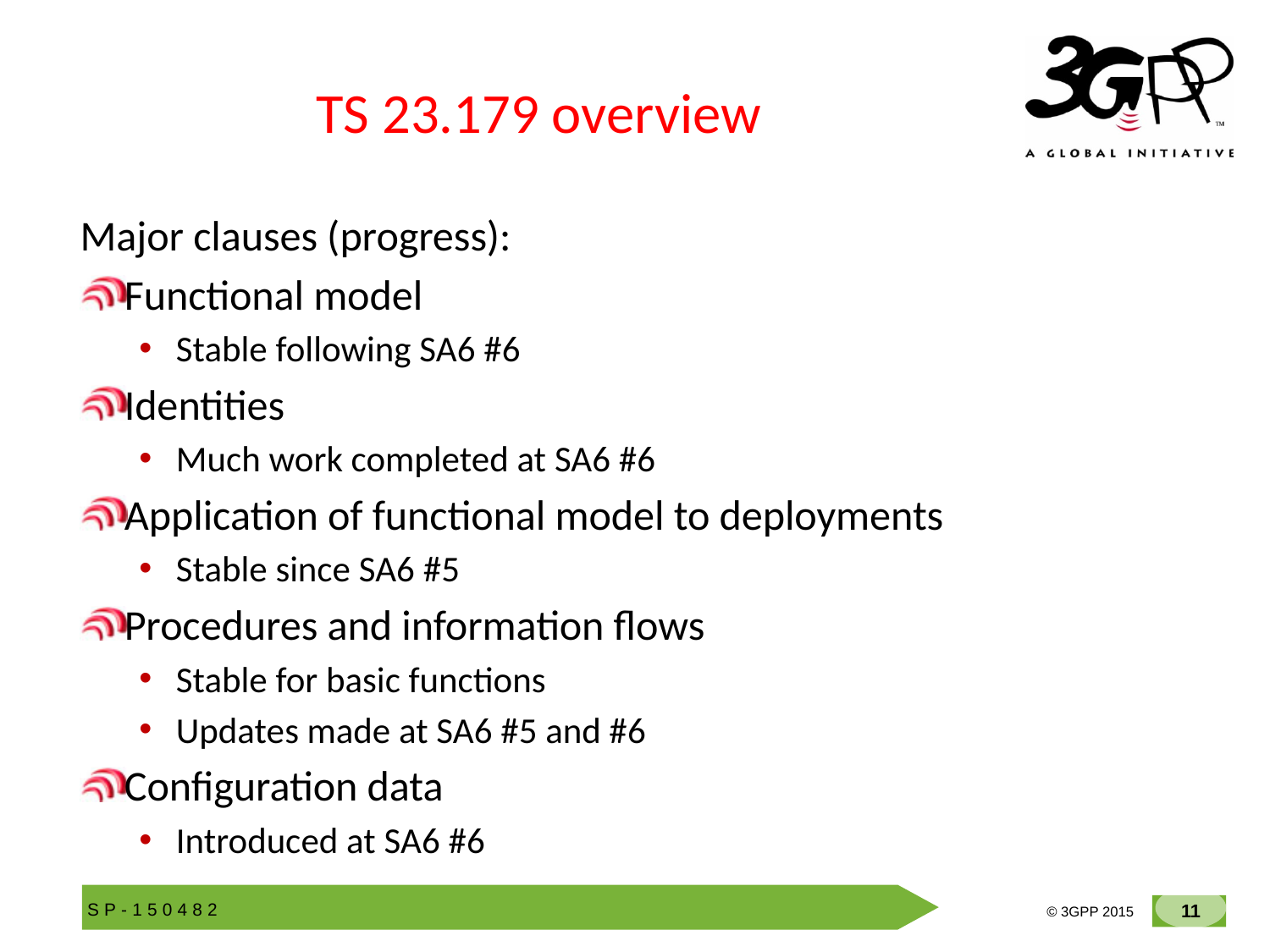

# TS 23.179 overview
Major clauses (progress):
Functional model
Stable following SA6 #6
Identities
Much work completed at SA6 #6
Application of functional model to deployments
Stable since SA6 #5
Procedures and information flows
Stable for basic functions
Updates made at SA6 #5 and #6
Configuration data
Introduced at SA6 #6